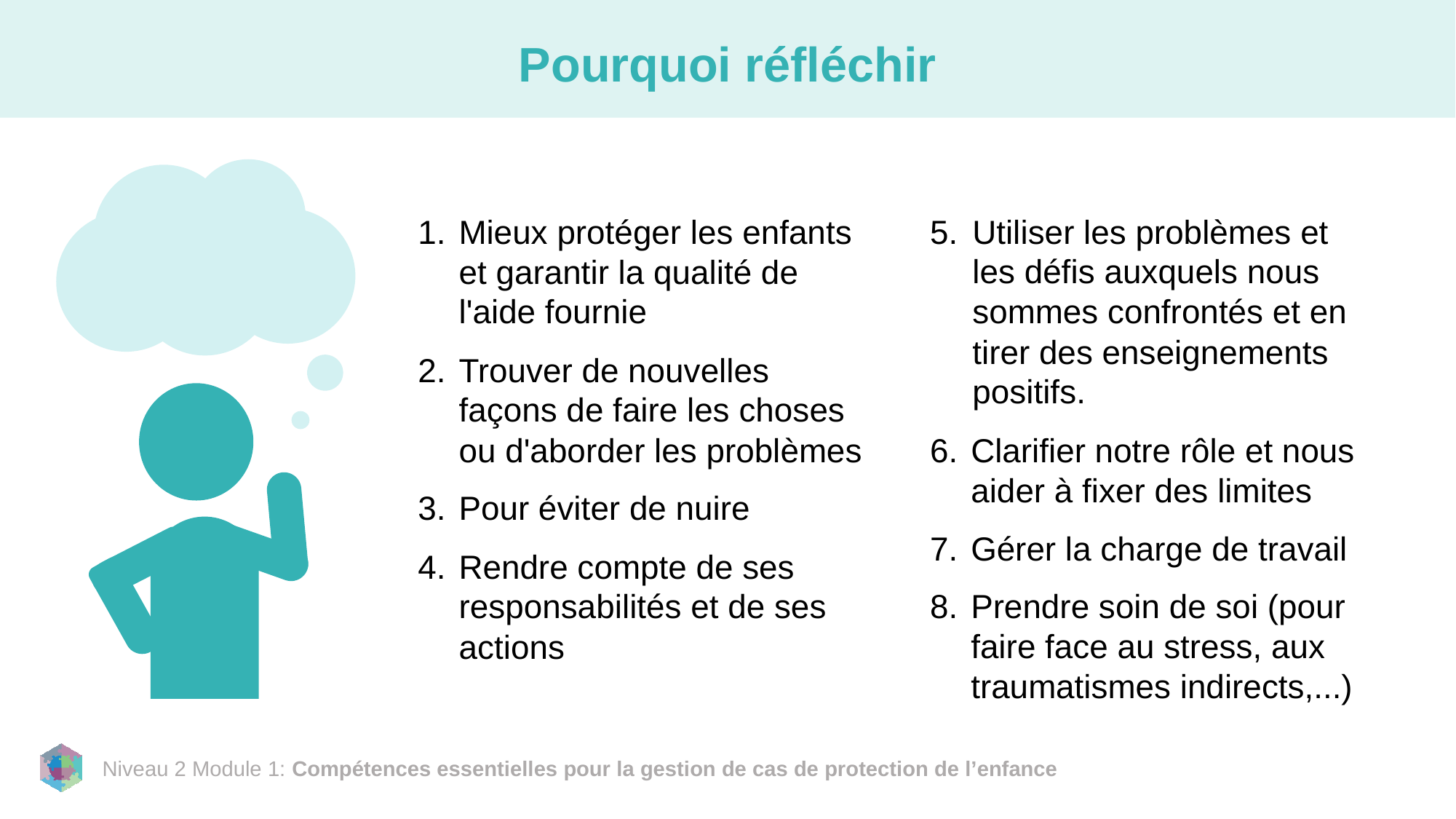

# Pourquoi réfléchir

Mieux protéger les enfants et garantir la qualité de l'aide fournie
Trouver de nouvelles façons de faire les choses ou d'aborder les problèmes
Pour éviter de nuire
Rendre compte de ses responsabilités et de ses actions
Utiliser les problèmes et les défis auxquels nous sommes confrontés et en tirer des enseignements positifs.
Clarifier notre rôle et nous aider à fixer des limites
Gérer la charge de travail
Prendre soin de soi (pour faire face au stress, aux traumatismes indirects,...)